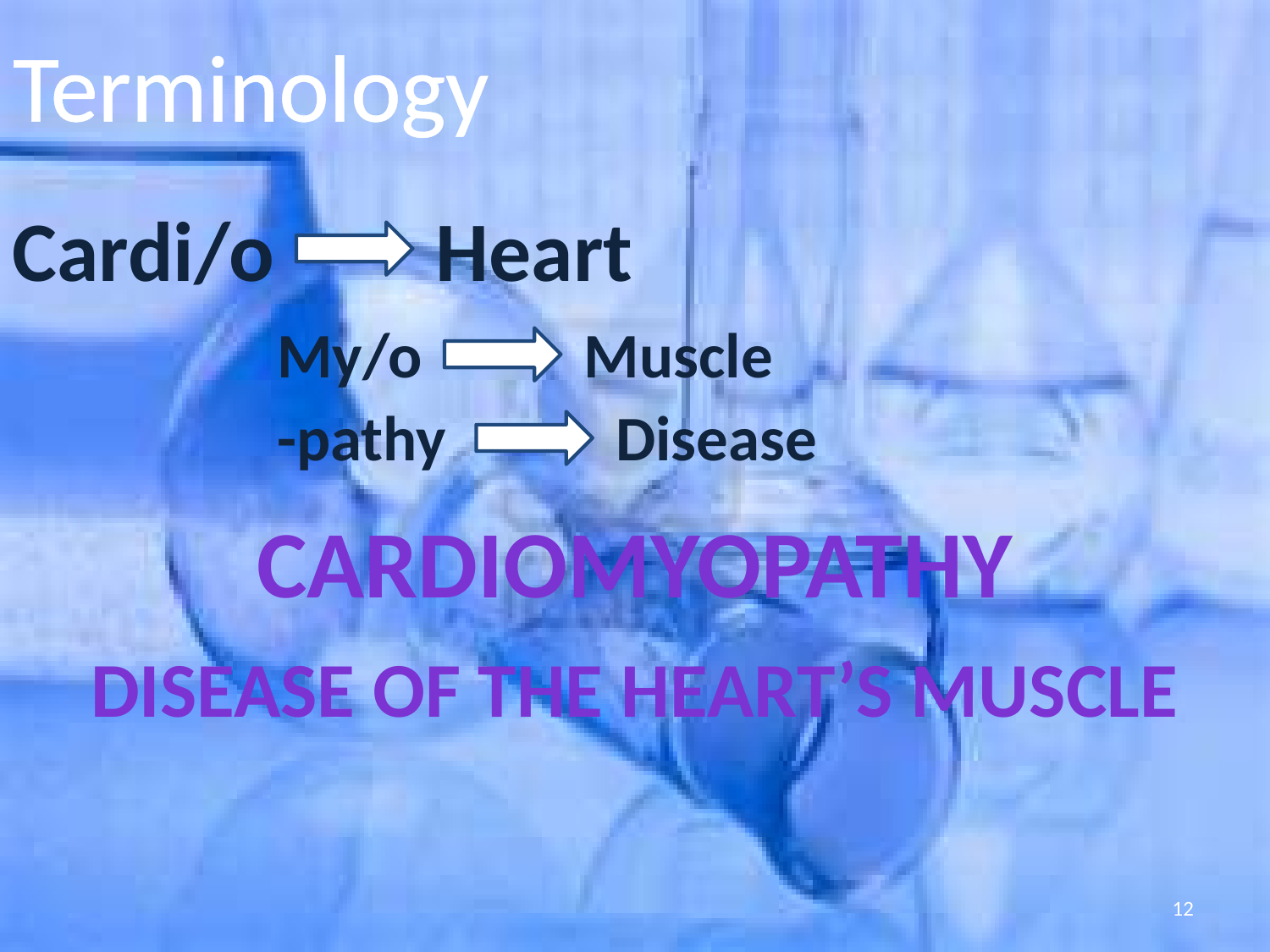

Terminology

Cardi/o
Heart

My/o
Muscle

-pathy
Disease

Cardiomyopathy
Disease of the heart’s muscle
12